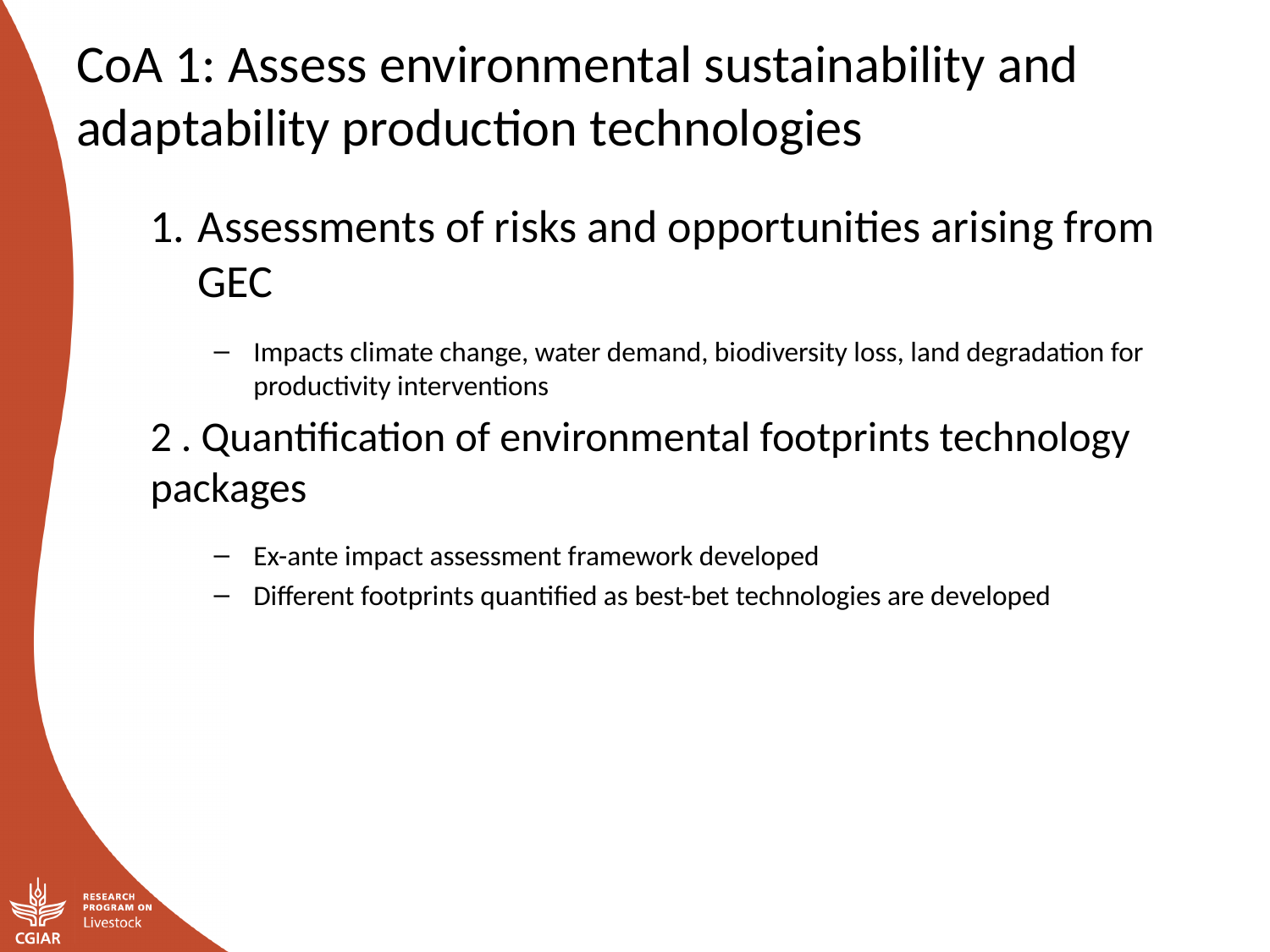

CoA 1: Assess environmental sustainability and adaptability production technologies
Assessments of risks and opportunities arising from GEC
Impacts climate change, water demand, biodiversity loss, land degradation for productivity interventions
2 . Quantification of environmental footprints technology packages
Ex-ante impact assessment framework developed
Different footprints quantified as best-bet technologies are developed